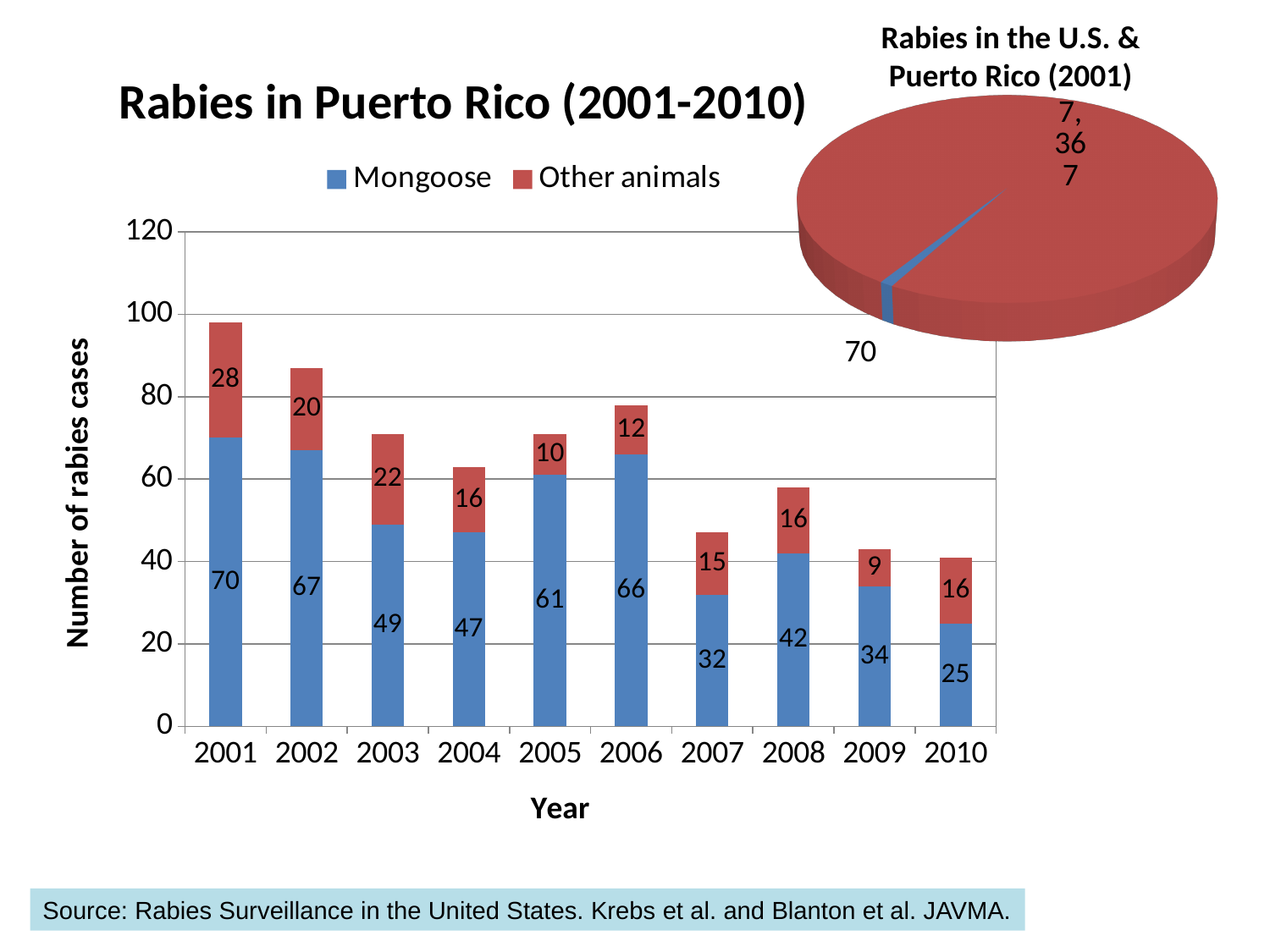

Rabies in the U.S. & Puerto Rico (2001)
Rabies in Puerto Rico (2001-2010)

[unsupported chart]

### Chart

| Category | Mongoose | Other animals |
|---|---|---|
| 2001 | 70.0 | 28.0 |
| 2002 | 67.0 | 20.0 |
| 2003 | 49.0 | 22.0 |
| 2004 | 47.0 | 16.0 |
| 2005 | 61.0 | 10.0 |
| 2006 | 66.0 | 12.0 |
| 2007 | 32.0 | 15.0 |
| 2008 | 42.0 | 16.0 |
| 2009 | 34.0 | 9.0 |
| 2010 | 25.0 | 16.0 |
Source: Rabies Surveillance in the United States. Krebs et al. and Blanton et al. JAVMA.